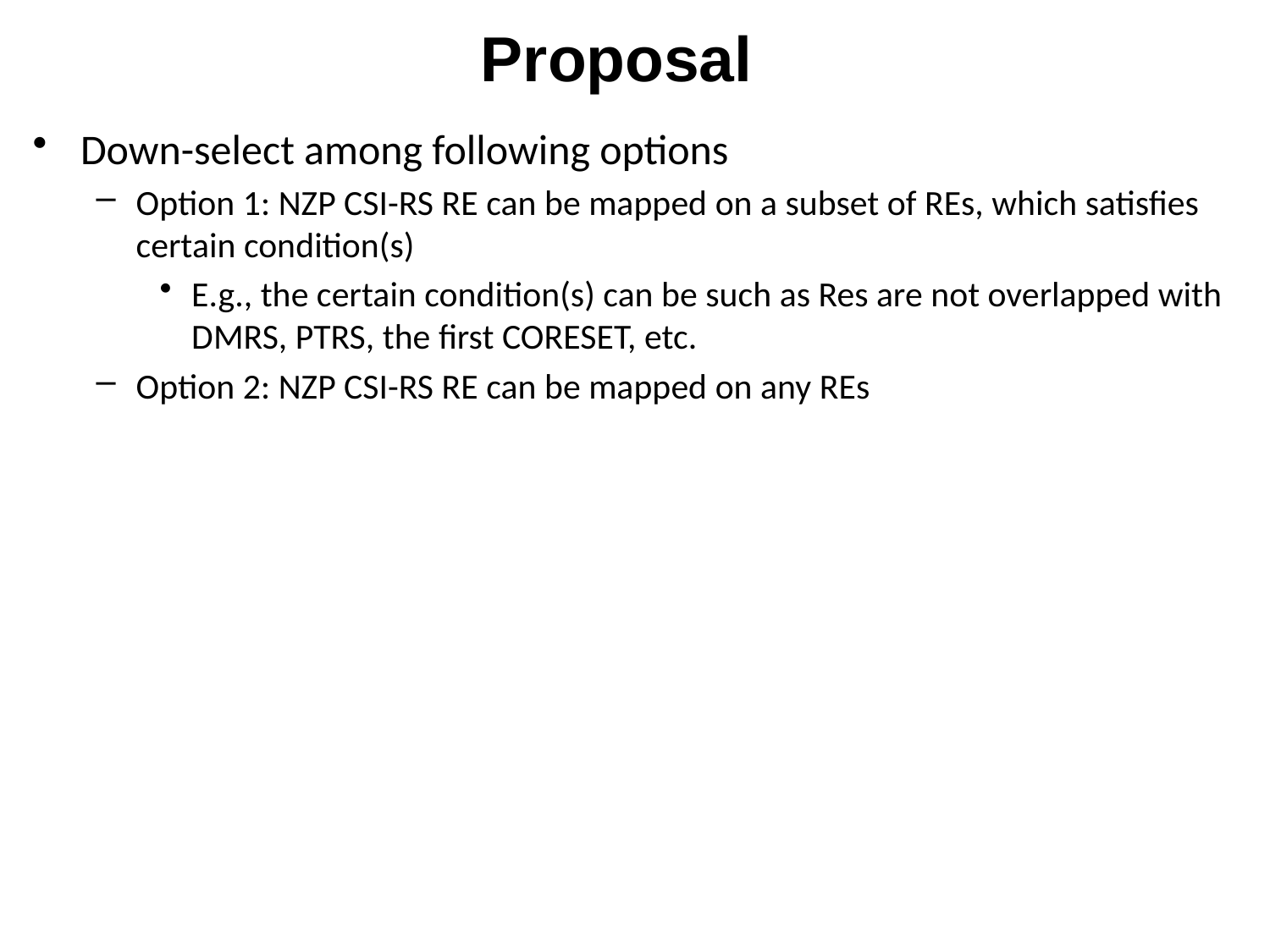

# Proposal
Down-select among following options
Option 1: NZP CSI-RS RE can be mapped on a subset of REs, which satisfies certain condition(s)
E.g., the certain condition(s) can be such as Res are not overlapped with DMRS, PTRS, the first CORESET, etc.
Option 2: NZP CSI-RS RE can be mapped on any REs